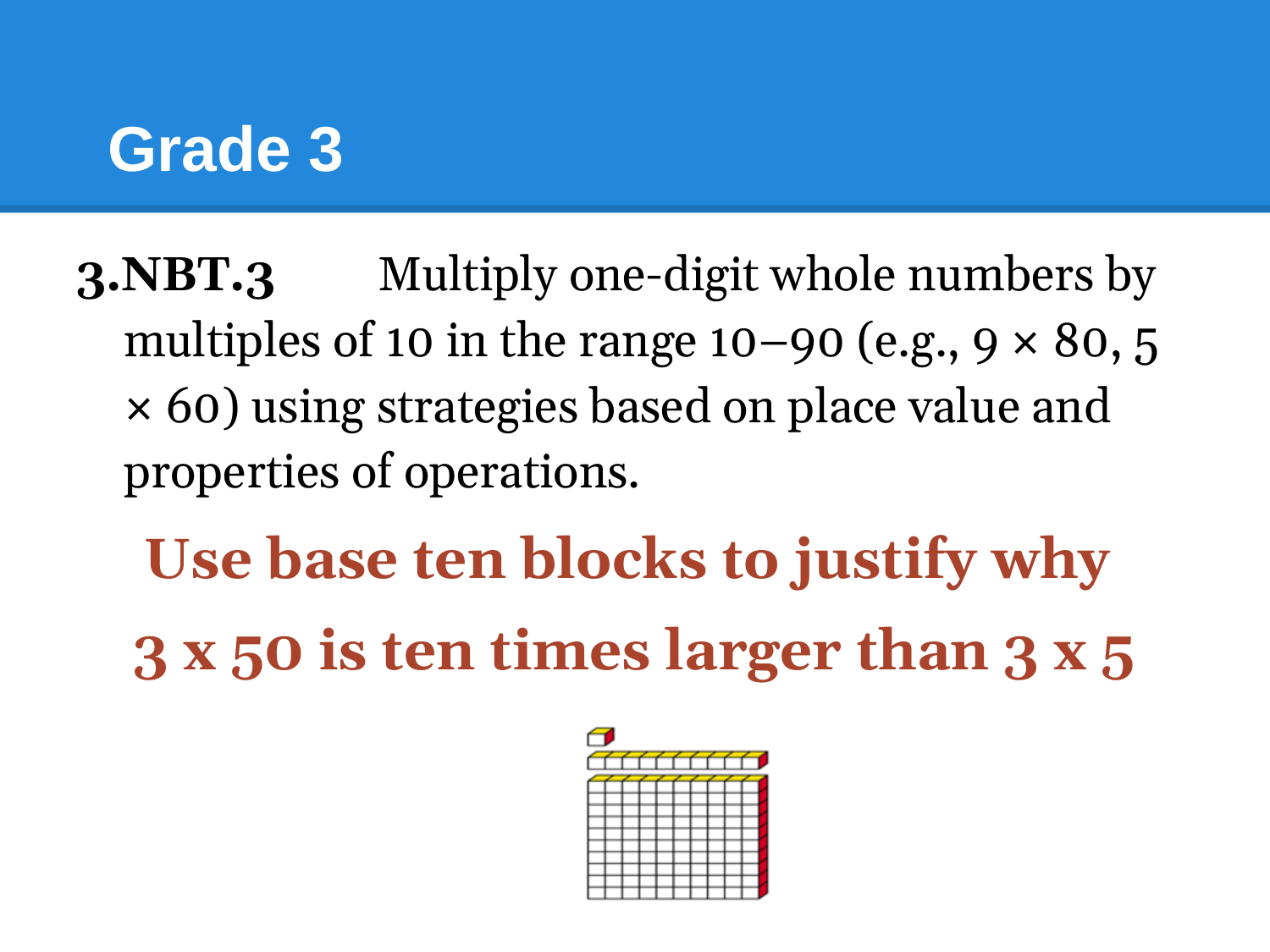

# Grade 3
3.NBT.3  	Multiply one-digit whole numbers by multiples of 10 in the range 10–90 (e.g., 9 × 80, 5 × 60) using strategies based on place value and properties of operations.
Use base ten blocks to justify why
3 x 50 is ten times larger than 3 x 5